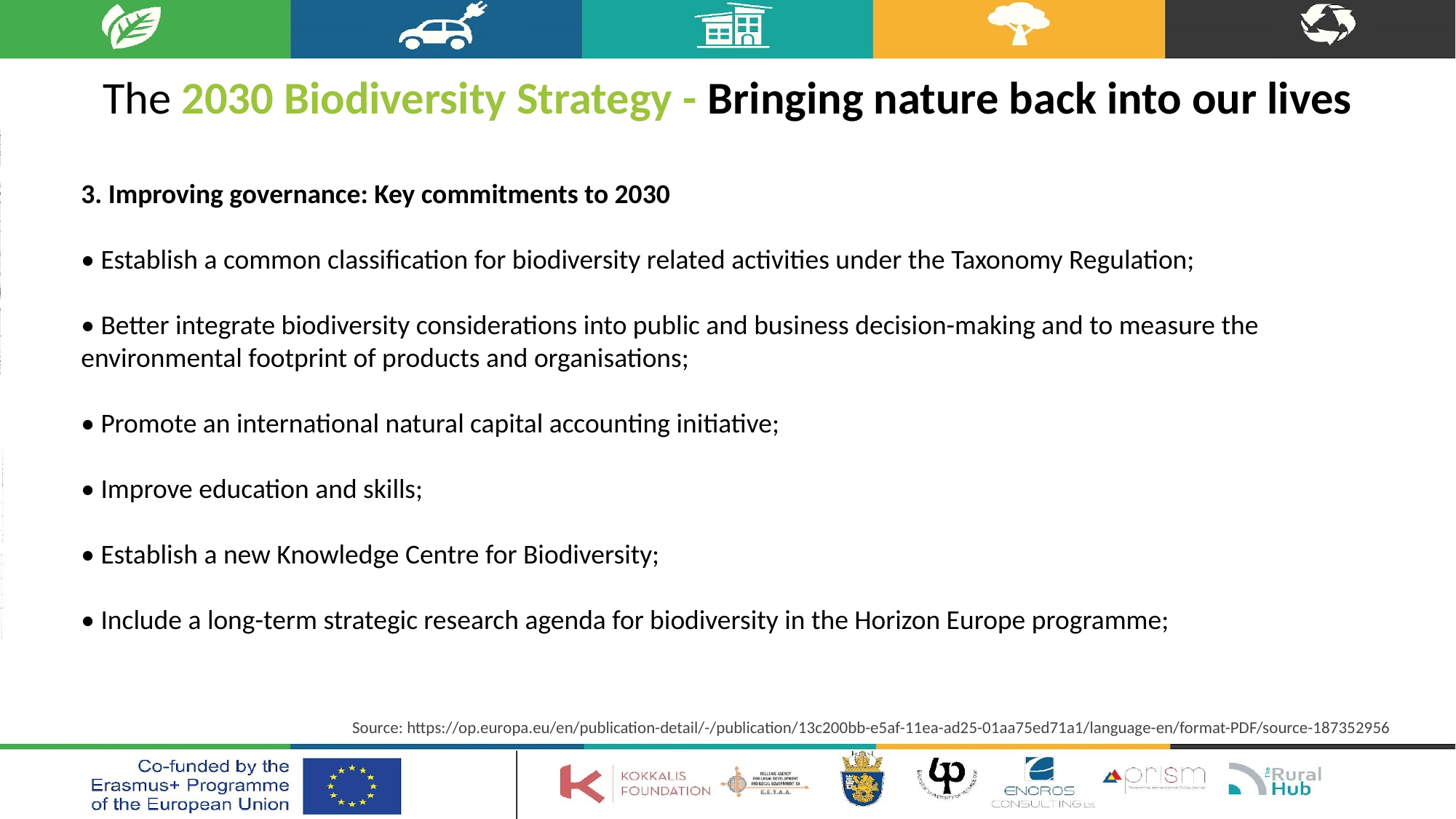

The 2030 Biodiversity Strategy - Bringing nature back into our lives
3. Improving governance: Key commitments to 2030

• Establish a common classification for biodiversity related activities under the Taxonomy Regulation;

• Better integrate biodiversity considerations into public and business decision-making and to measure the environmental footprint of products and organisations;

• Promote an international natural capital accounting initiative;

• Improve education and skills;

• Establish a new Knowledge Centre for Biodiversity;

• Include a long-term strategic research agenda for biodiversity in the Horizon Europe programme;
Source: https://op.europa.eu/en/publication-detail/-/publication/13c200bb-e5af-11ea-ad25-01aa75ed71a1/language-en/format-PDF/source-187352956